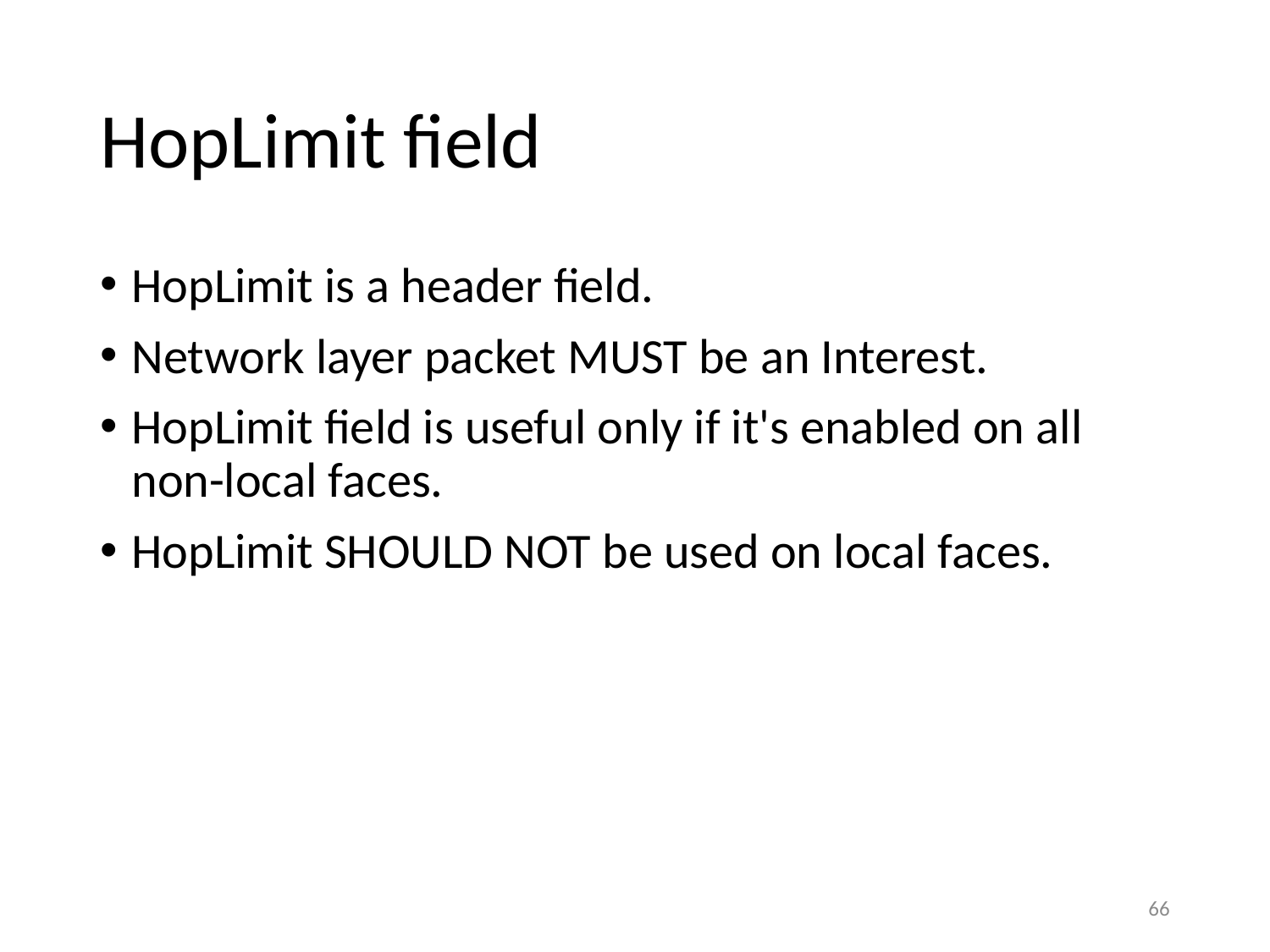

# HopLimit field
HopLimit is a header field.
Network layer packet MUST be an Interest.
HopLimit field is useful only if it's enabled on all non-local faces.
HopLimit SHOULD NOT be used on local faces.
66